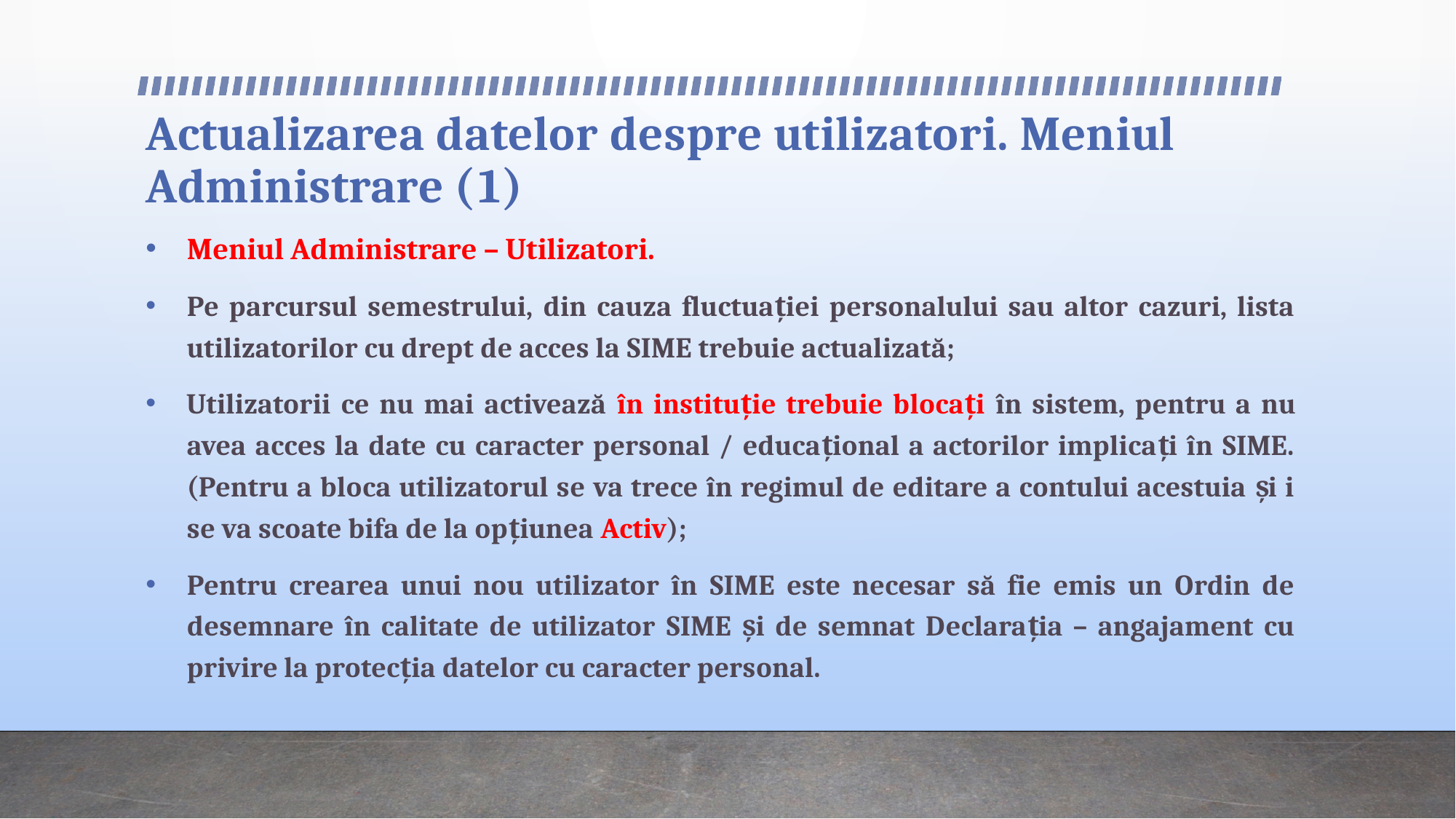

# Actualizarea datelor despre utilizatori. Meniul Administrare (1)
Meniul Administrare – Utilizatori.
Pe parcursul semestrului, din cauza fluctuației personalului sau altor cazuri, lista utilizatorilor cu drept de acces la SIME trebuie actualizată;
Utilizatorii ce nu mai activează în instituție trebuie blocați în sistem, pentru a nu avea acces la date cu caracter personal / educațional a actorilor implicați în SIME. (Pentru a bloca utilizatorul se va trece în regimul de editare a contului acestuia și i se va scoate bifa de la opțiunea Activ);
Pentru crearea unui nou utilizator în SIME este necesar să fie emis un Ordin de desemnare în calitate de utilizator SIME și de semnat Declarația – angajament cu privire la protecția datelor cu caracter personal.